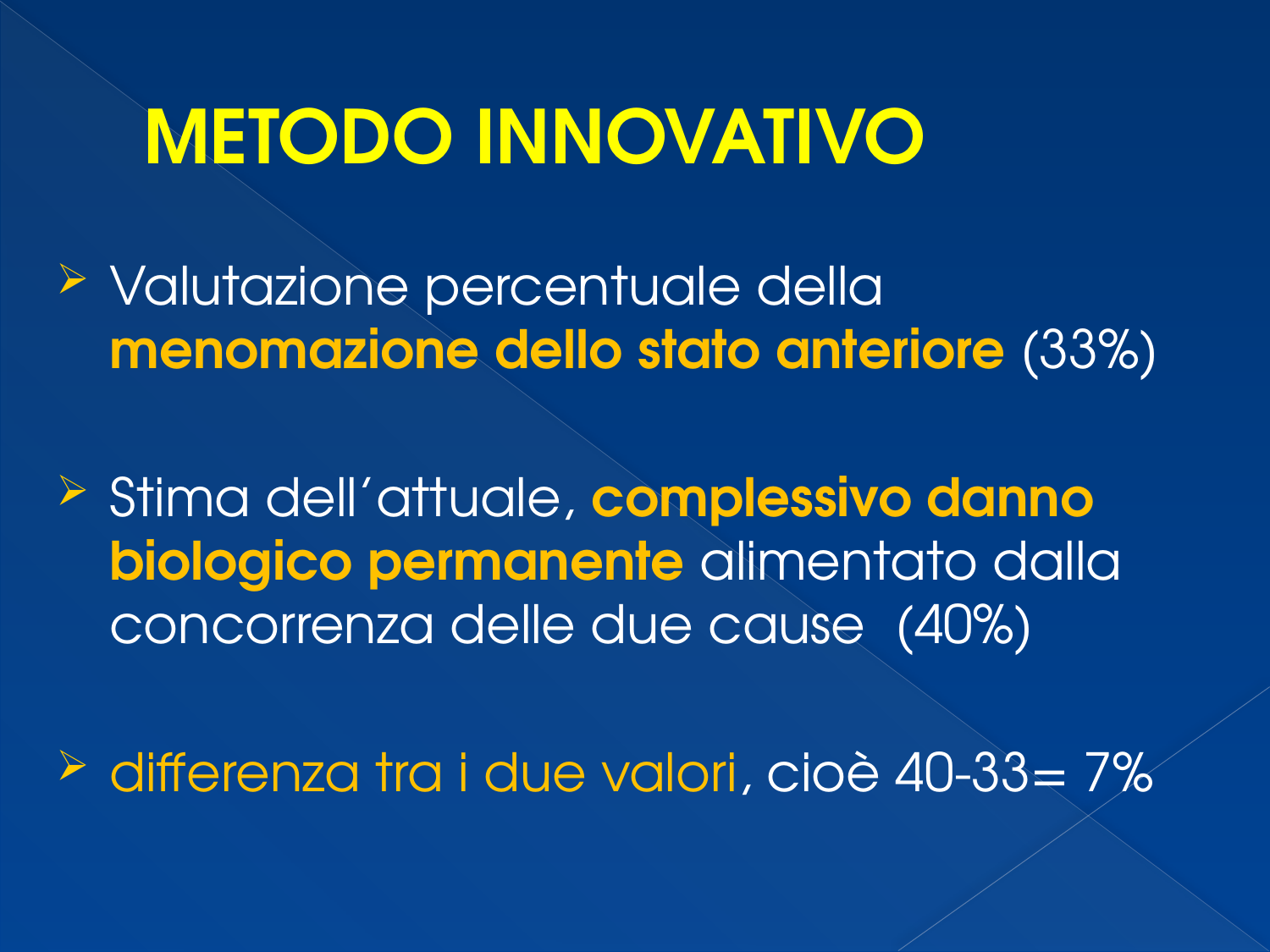

# METODO INNOVATIVO
Valutazione percentuale della menomazione dello stato anteriore (33%)

Stima dell’attuale, complessivo danno biologico permanente alimentato dalla concorrenza delle due cause  (40%)

differenza tra i due valori, cioè 40-33= 7%